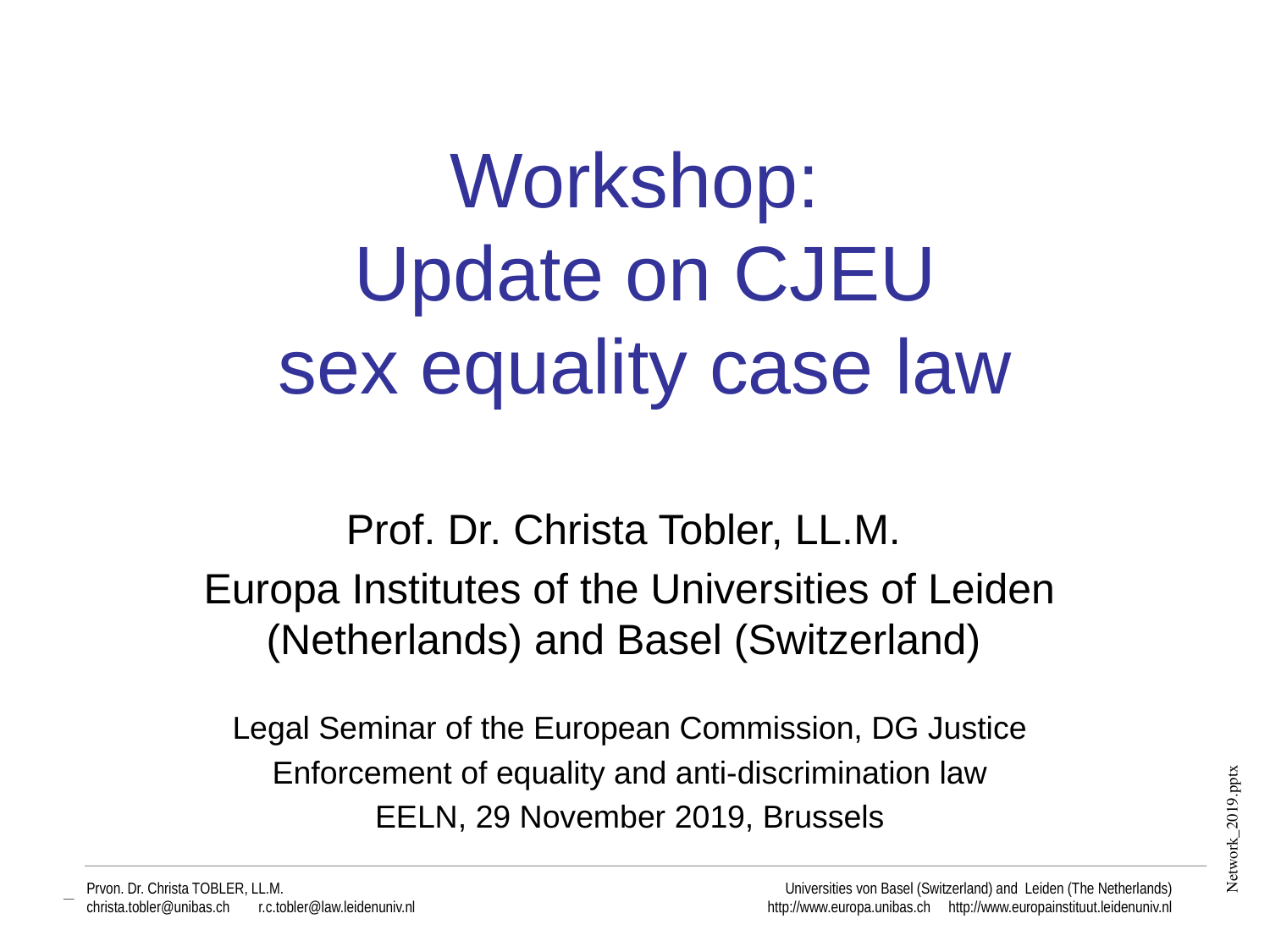

# Workshop: Update on CJEU sex equality case law
Prof. Dr. Christa Tobler, LL.M.
Europa Institutes of the Universities of Leiden (Netherlands) and Basel (Switzerland)

Legal Seminar of the European Commission, DG Justice
Enforcement of equality and anti-discrimination law
EELN, 29 November 2019, Brussels

Prvon. Dr. Christa TOBLER, LL.M. 	Universities von Basel (Switzerland) and  Leiden (The Netherlands)
christa.tobler@unibas.ch        r.c.tobler@law.leidenuniv.nl       	 http://www.europa.unibas.ch     http://www.europainstituut.leidenuniv.nl